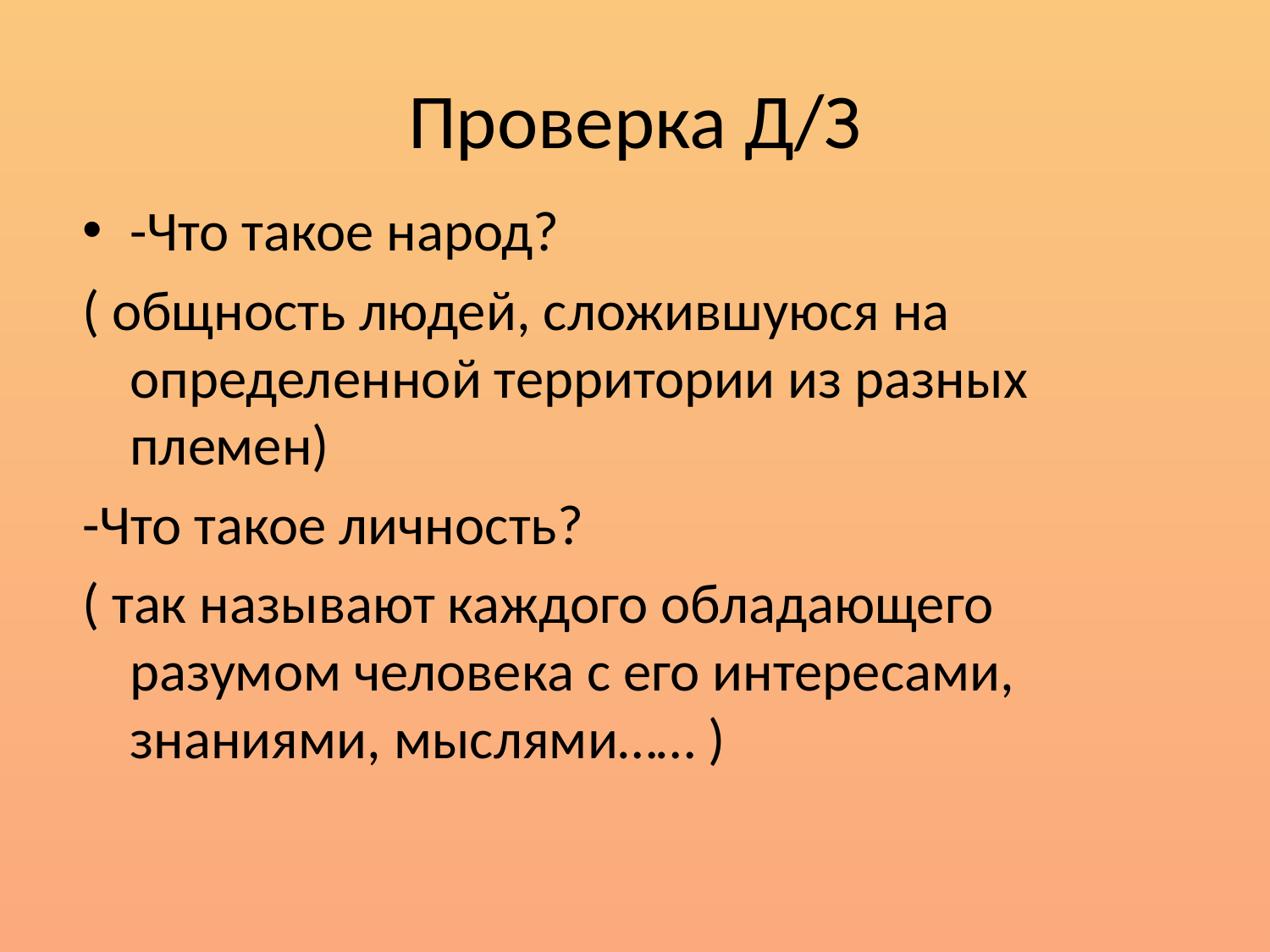

# Проверка Д/З
-Что такое народ?
( общность людей, сложившуюся на определенной территории из разных племен)
-Что такое личность?
( так называют каждого обладающего разумом человека с его интересами, знаниями, мыслями…… )